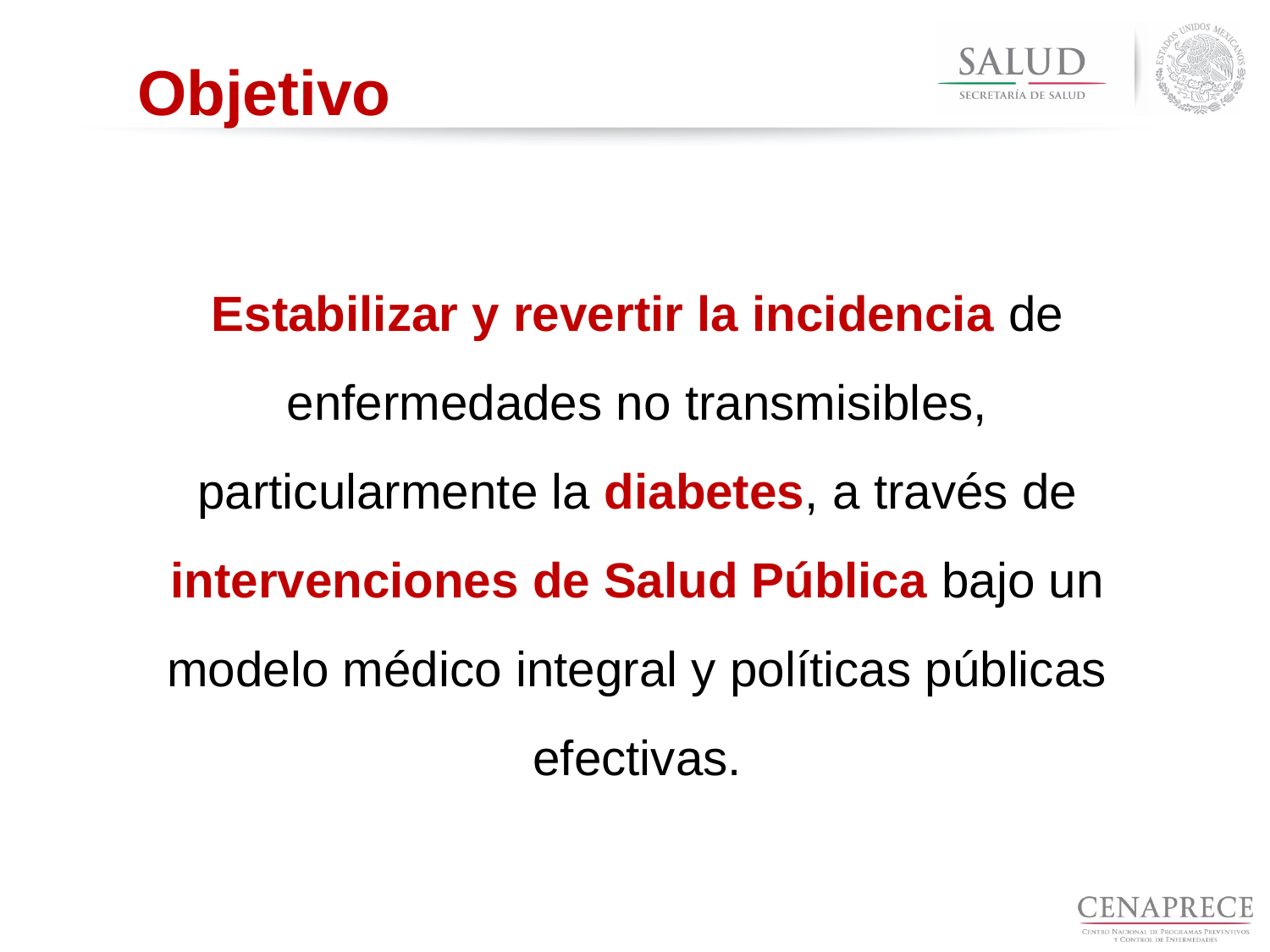

Objetivo
Estabilizar y revertir la incidencia de enfermedades no transmisibles, particularmente la diabetes, a través de intervenciones de Salud Pública bajo un modelo médico integral y políticas públicas efectivas.